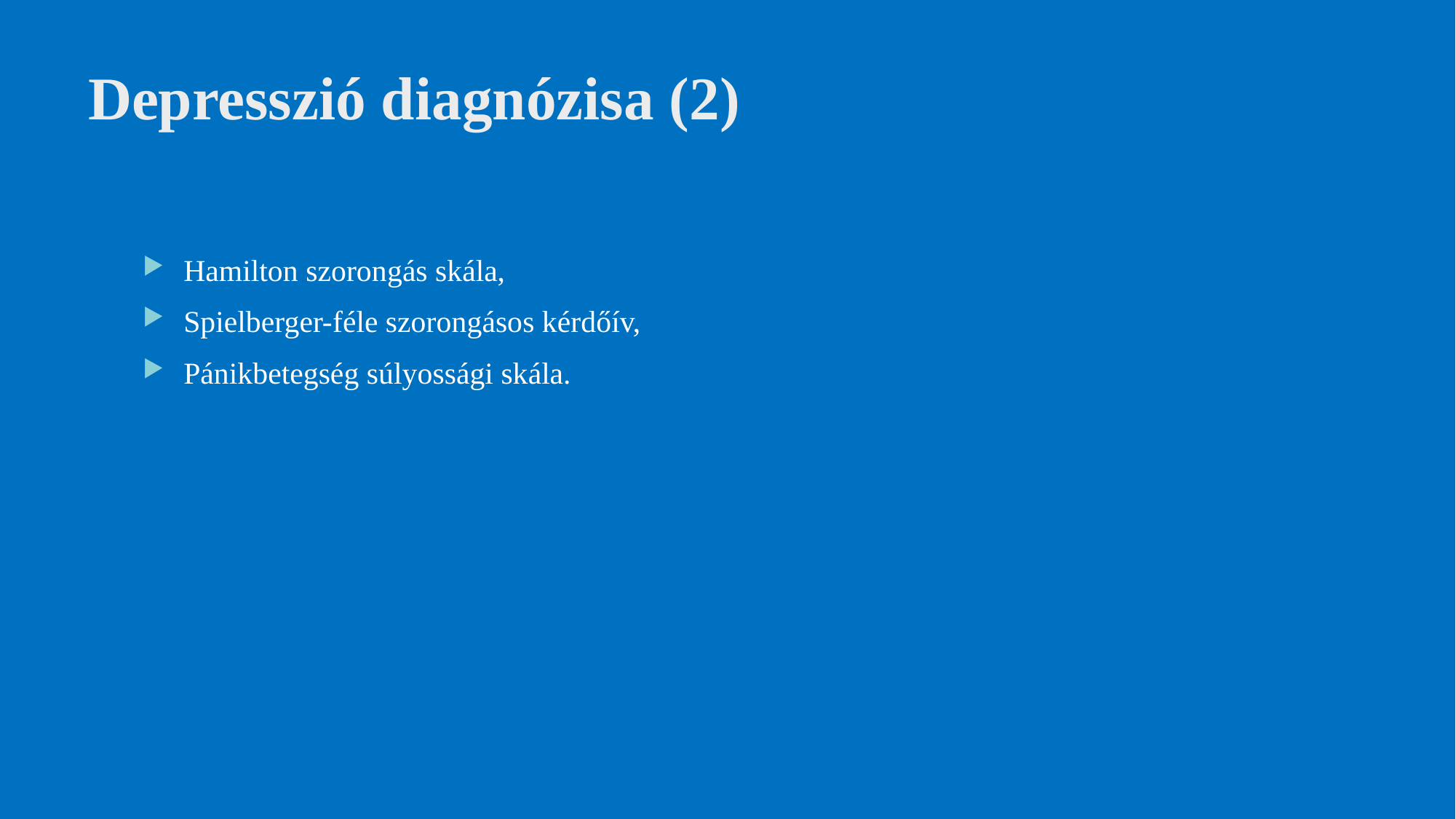

# Depresszió diagnózisa (2)
Hamilton szorongás skála,
Spielberger-féle szorongásos kérdőív,
Pánikbetegség súlyossági skála.